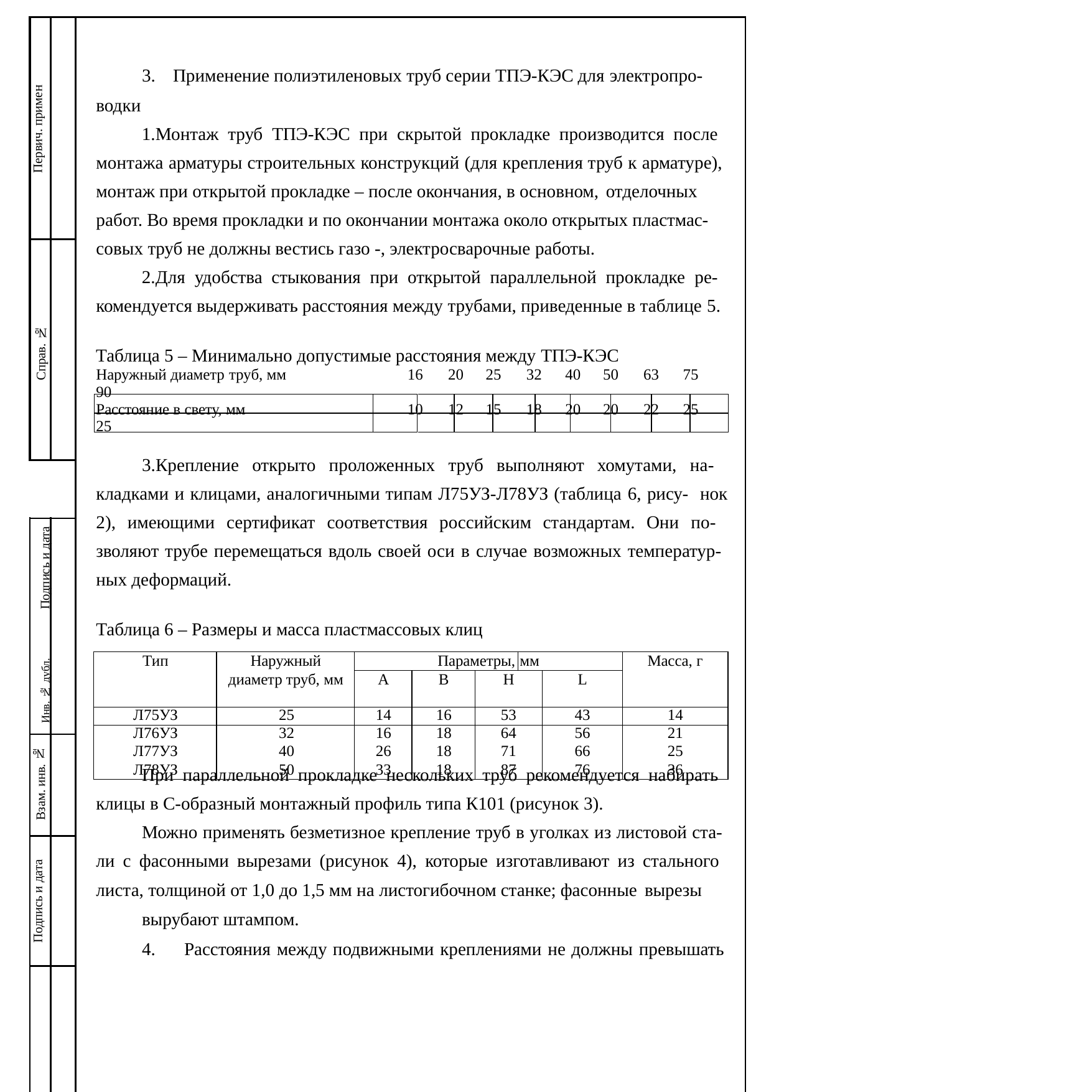

| Первич. примен |  | Применение полиэтиленовых труб серии ТПЭ-КЭС для электропро- водки Монтаж труб ТПЭ-КЭС при скрытой прокладке производится после монтажа арматуры строительных конструкций (для крепления труб к арматуре), монтаж при открытой прокладке – после окончания, в основном, отделочных работ. Во время прокладки и по окончании монтажа около открытых пластмас- совых труб не должны вестись газо -, электросварочные работы. Для удобства стыкования при открытой параллельной прокладке ре- комендуется выдерживать расстояния между трубами, приведенные в таблице 5. Таблица 5 – Минимально допустимые расстояния между ТПЭ-КЭС Наружный диаметр труб, мм 16 20 25 32 40 50 63 75 90 Расстояние в свету, мм 10 12 15 18 20 20 22 25 25 Крепление открыто проложенных труб выполняют хомутами, на- кладками и клицами, аналогичными типам Л75УЗ-Л78УЗ (таблица 6, рису- нок 2), имеющими сертификат соответствия российским стандартам. Они по- зволяют трубе перемещаться вдоль своей оси в случае возможных температур- ных деформаций. Таблица 6 – Размеры и масса пластмассовых клиц При параллельной прокладке нескольких труб рекомендуется набирать клицы в С-образный монтажный профиль типа К101 (рисунок 3). Можно применять безметизное крепление труб в уголках из листовой ста- ли с фасонными вырезами (рисунок 4), которые изготавливают из стального листа, толщиной от 1,0 до 1,5 мм на листогибочном станке; фасонные вырезы вырубают штампом. Расстояния между подвижными креплениями не должны превышать |  |  |  |  |  |  |
| --- | --- | --- | --- | --- | --- | --- | --- | --- |
| Справ. № |  |  |  |  |  |  |  |  |
|  |  |  |  |  |  |  |  |  |
| Инв. № дубл. Подпись и дата |  |  |  |  |  |  |  |  |
| Взам. инв. № |  |  |  |  |  |  |  |  |
| Подпись и дата |  |  |  |  |  |  |  |  |
| Инв. № подл |  |  |  |  |  |  |  |  |
|  |  |  |  |  |  |  | ТПЭ-КЭС. Техническая информация для проектирования | лист |
|  |  |  |  |  |  |  |  |  |
|  |  |  |  |  |  |  |  | 33 |
|  |  | Изм | Лист | № документа | Подпись | Дата |  |  |

|  |  |  |  |  |  |  |  |  |  |
| --- | --- | --- | --- | --- | --- | --- | --- | --- | --- |
|  |  |  |  |  |  |  |  |  |  |

| Тип | Наружный диаметр труб, мм | Параметры, |  |  | мм |  | Масса, | г |
| --- | --- | --- | --- | --- | --- | --- | --- | --- |
|  |  | А | В | Н |  | L |  |  |
| Л75УЗ | 25 | 14 | 16 | 53 |  | 43 | 14 |  |
| Л76УЗ | 32 | 16 | 18 | 64 |  | 56 | 21 |  |
| Л77УЗ | 40 | 26 | 18 | 71 |  | 66 | 25 |  |
| Л78УЗ | 50 | 33 | 18 | 87 |  | 76 | 36 |  |
|  |  |  |  |  |  |  |
| --- | --- | --- | --- | --- | --- | --- |
|  |  |  |  |  |  |  |
|  |  |  |  |  |  |  |
|  |  |  |  |  |  |  |
|  |  |  |  |  |  |  |
|  |  |  |  |  |  |  |